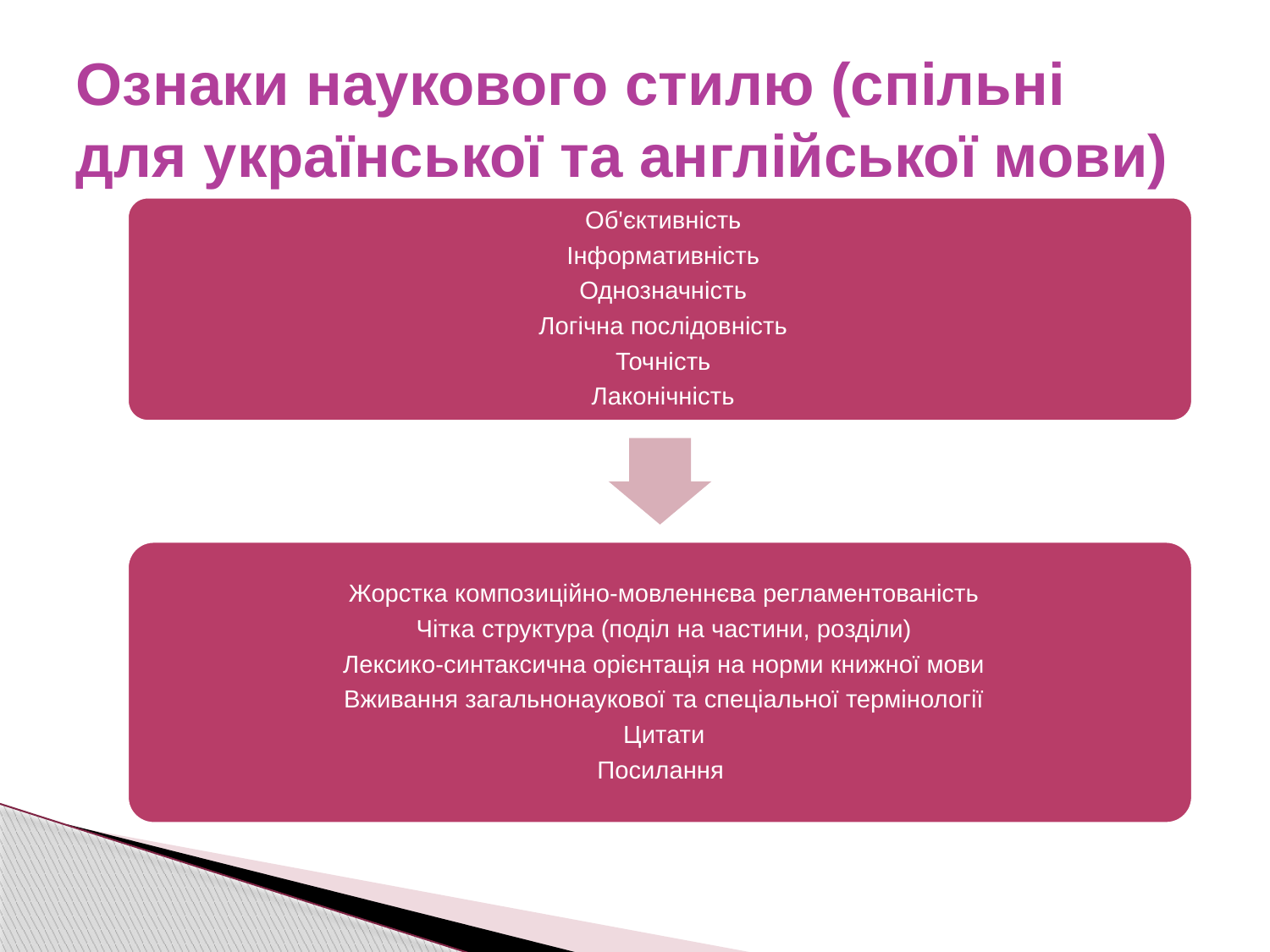

# Ознаки наукового стилю (спільні для української та англійської мови)
Об'єктивність
Інформативність
Однозначність
Логічна послідовність
Точність
Лаконічність

Жорстка композиційно-мовленнєва регламентованість
Чітка структура (поділ на частини, розділи)
Лексико-синтаксична орієнтація на норми книжної мови
Вживання загальнонаукової та спеціальної термінології
Цитати
Посилання